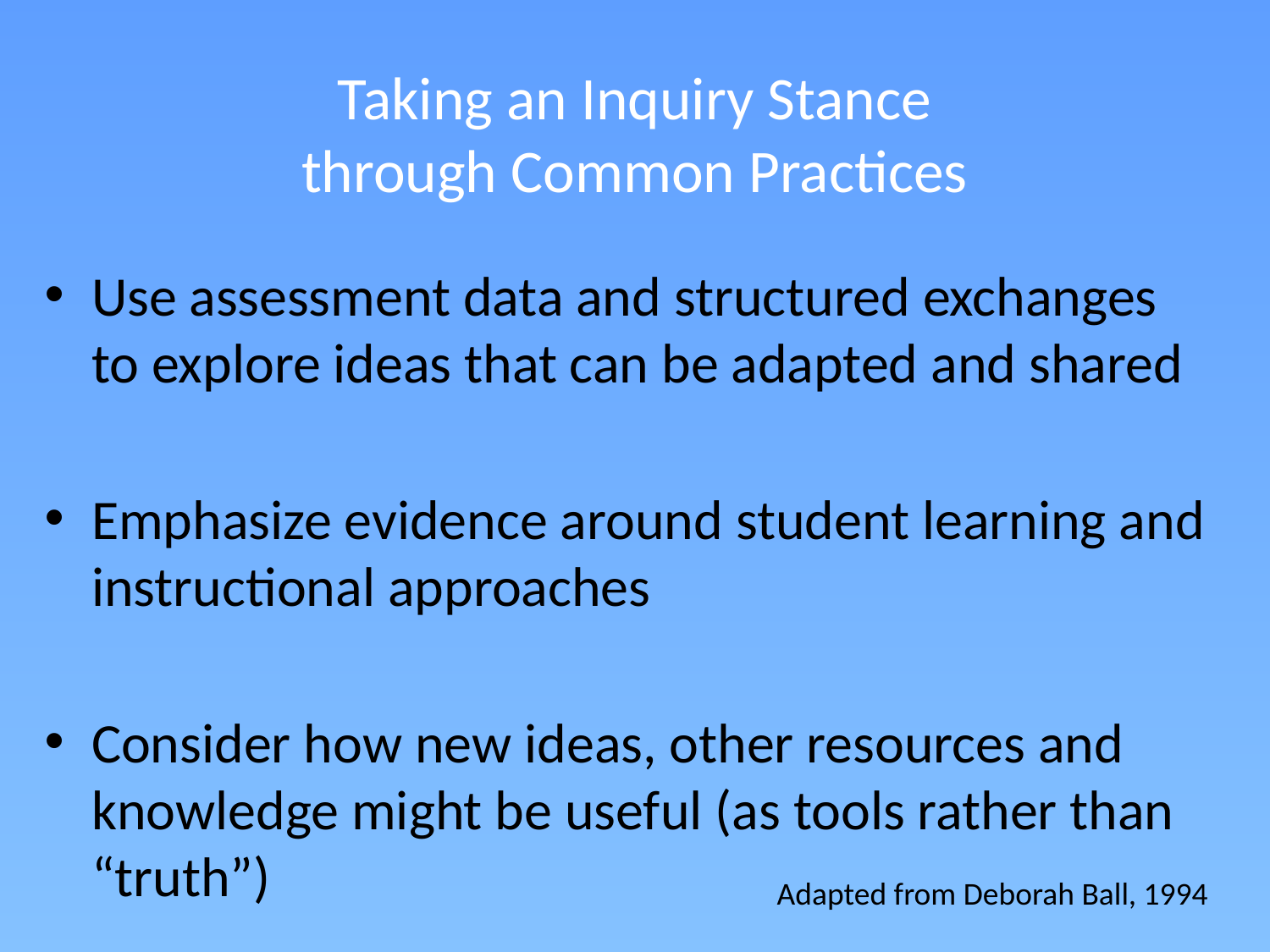

# Taking an Inquiry Stance through Common Practices
Use assessment data and structured exchanges to explore ideas that can be adapted and shared

Emphasize evidence around student learning and instructional approaches

Consider how new ideas, other resources and knowledge might be useful (as tools rather than “truth”)
Adapted from Deborah Ball, 1994